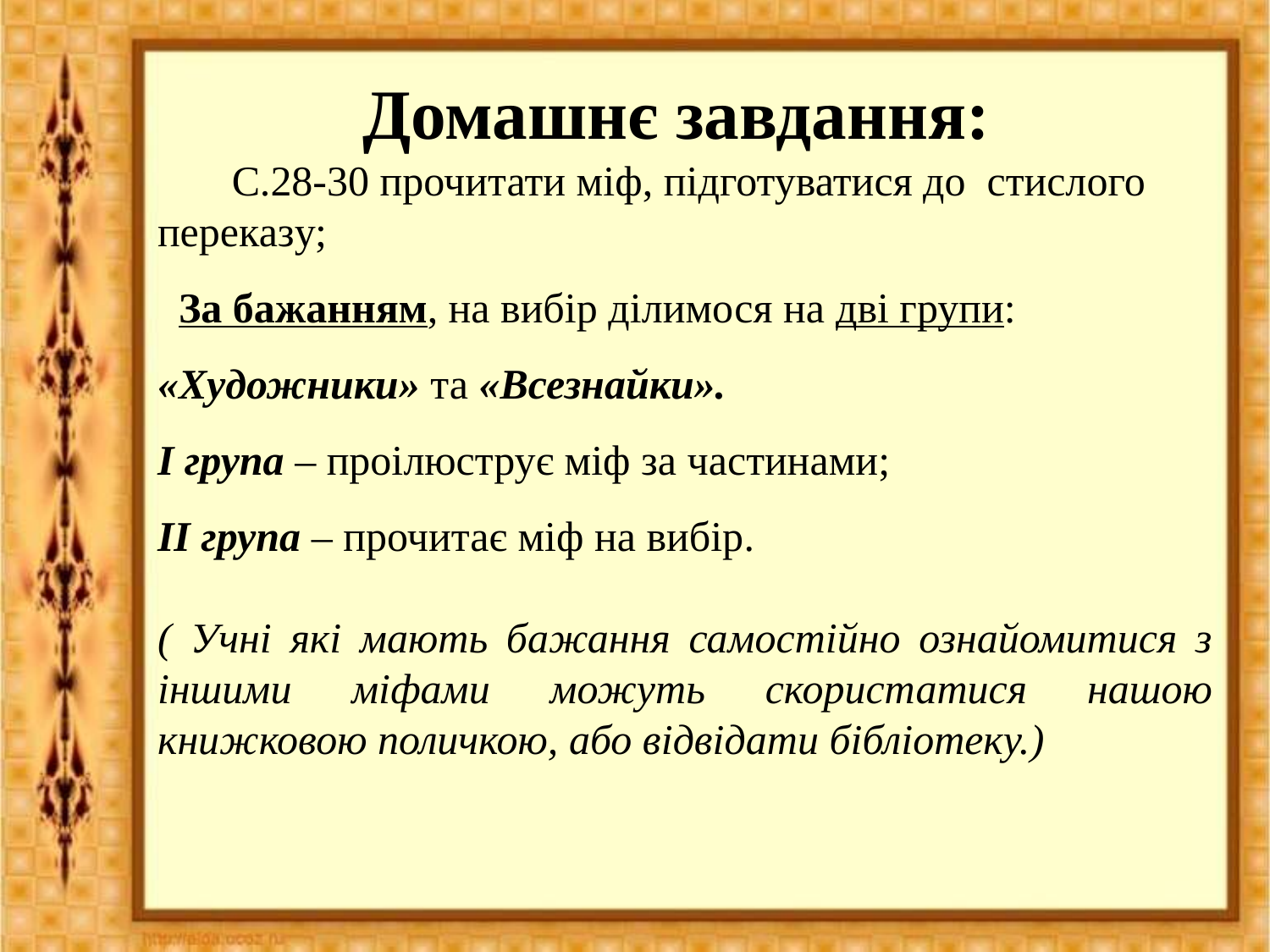

Домашнє завдання:
       С.28-30 прочитати міф, підготуватися до  стислого переказу;
  За бажанням, на вибір ділимося на дві групи: «Художники» та «Всезнайки».
І група – проілюструє міф за частинами;
ІІ група – прочитає міф на вибір.

( Учні які мають бажання самостійно ознайомитися з іншими міфами можуть скористатися нашою книжковою поличкою, або відвідати бібліотеку.)